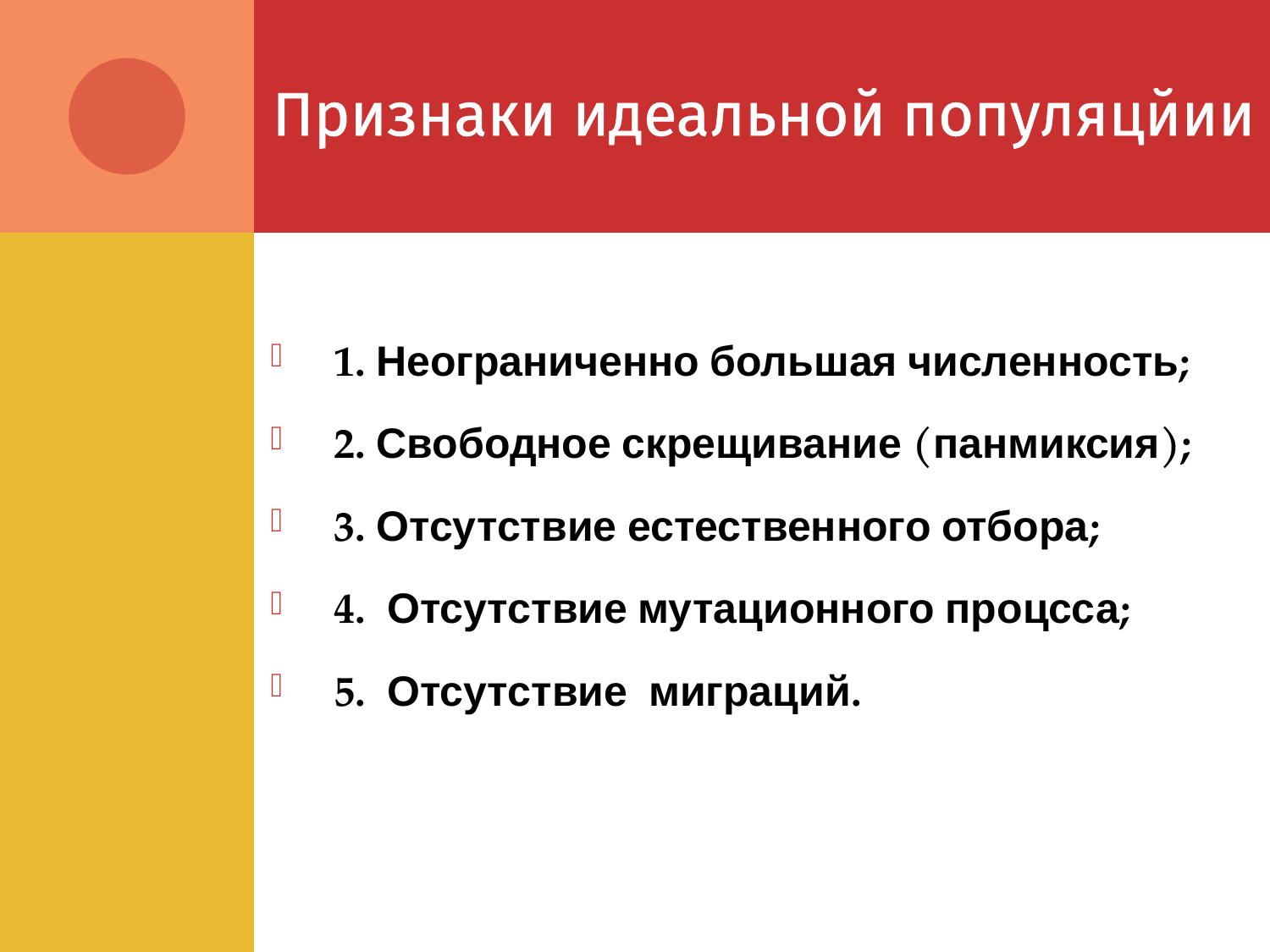

# Признаки идеальной популяцйии
1. Неограниченно большая численность;
2. Свободное скрещивание (панмиксия);
3. Отсутствие естественного отбора;
4.  Отсутствие мутационного процсса;
5.  Отсутствие  миграций.